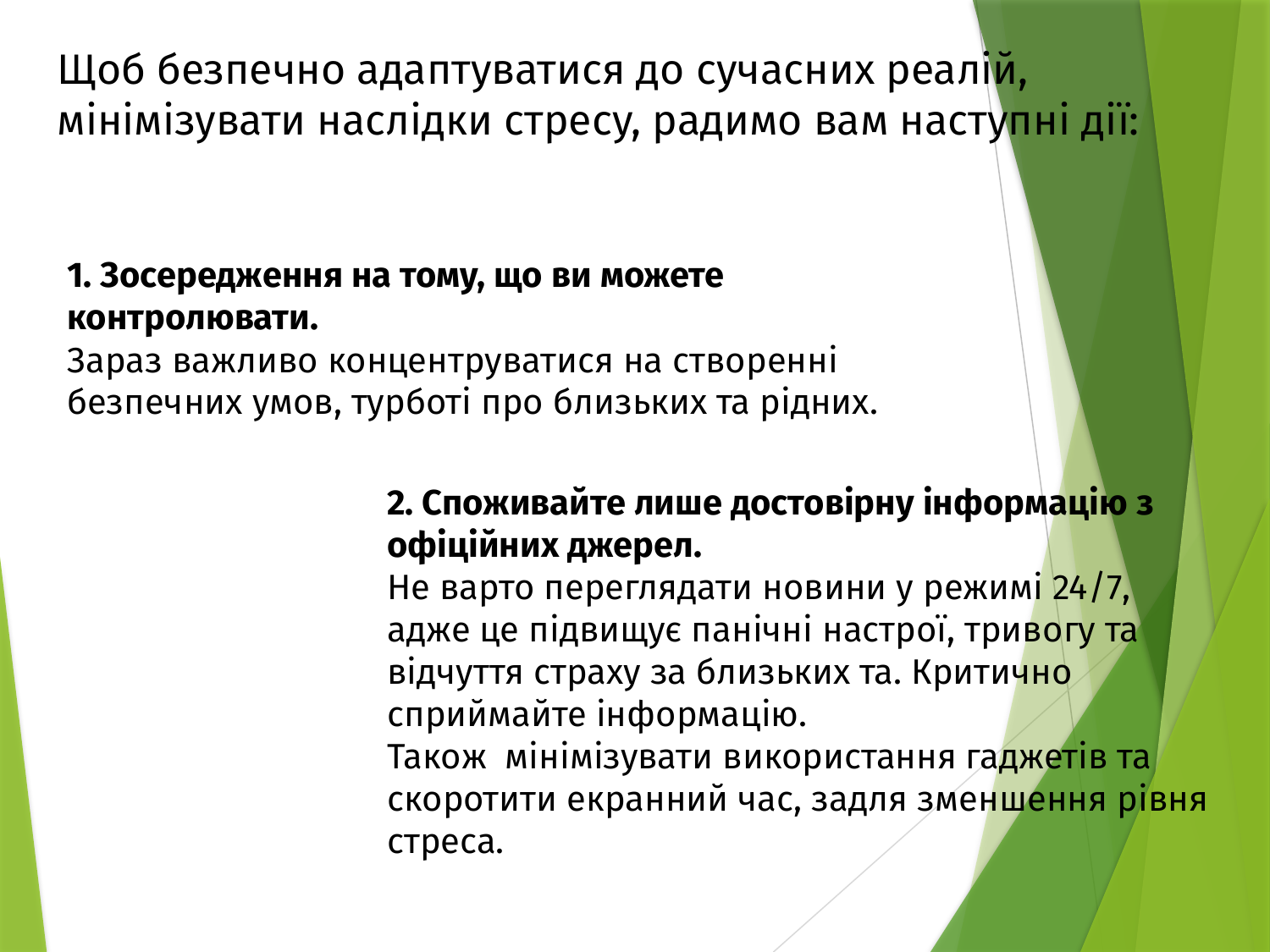

Щоб безпечно адаптуватися до сучасних реалій, мінімізувати наслідки стресу, радимо вам наступні дії:

1. Зосередження на тому, що ви можете контролювати.
Зараз важливо концентруватися на створенні безпечних умов, турботі про близьких та рідних.

2. Споживайте лише достовірну інформацію з офіційних джерел.
Не варто переглядати новини у режимі 24/7, адже це підвищує панічні настрої, тривогу та відчуття страху за близьких та. Критично сприймайте інформацію.
Також  мінімізувати використання гаджетів та скоротити екранний час, задля зменшення рівня стреса.